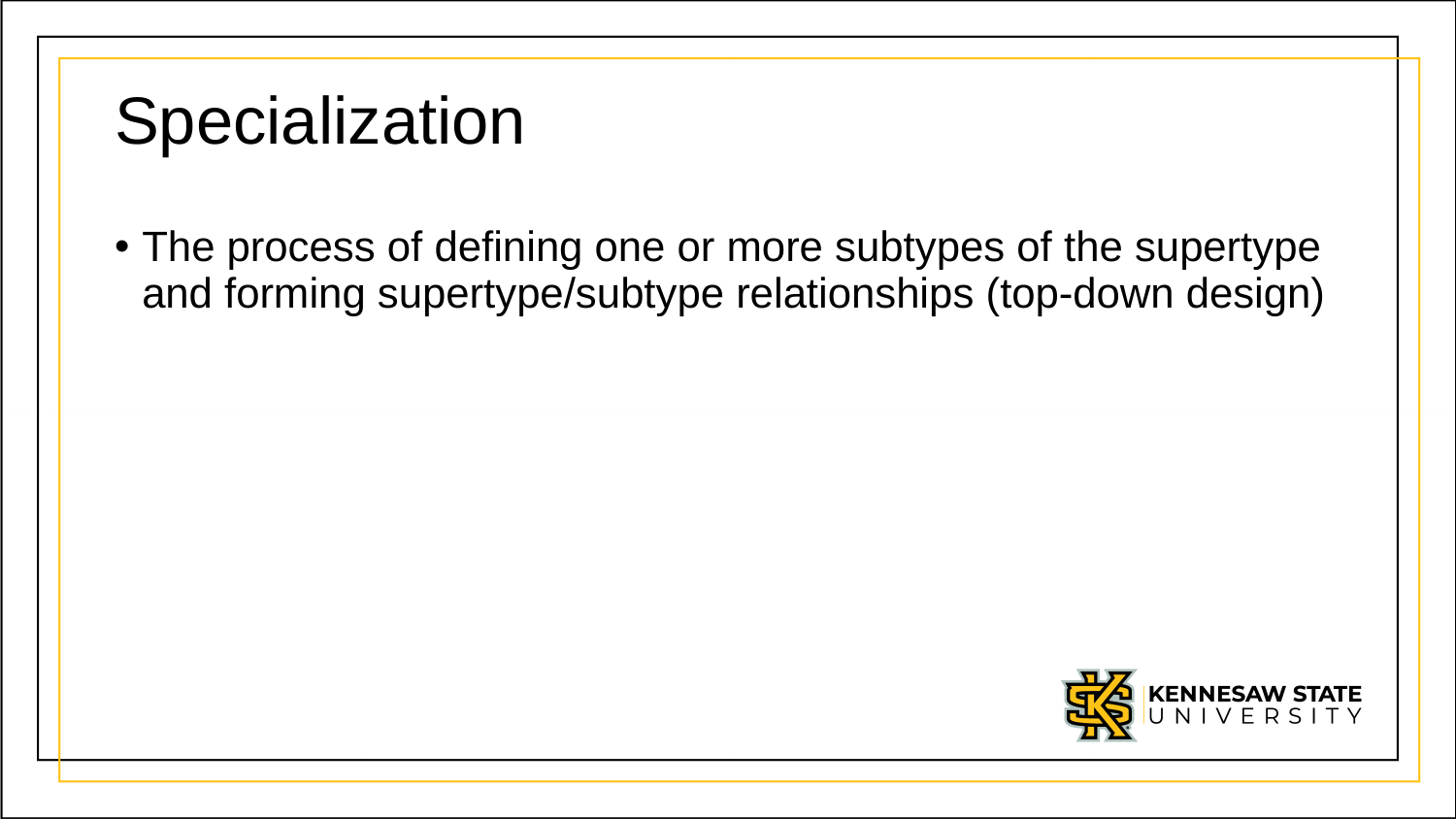

# Specialization
The process of defining one or more subtypes of the supertype and forming supertype/subtype relationships (top-down design)